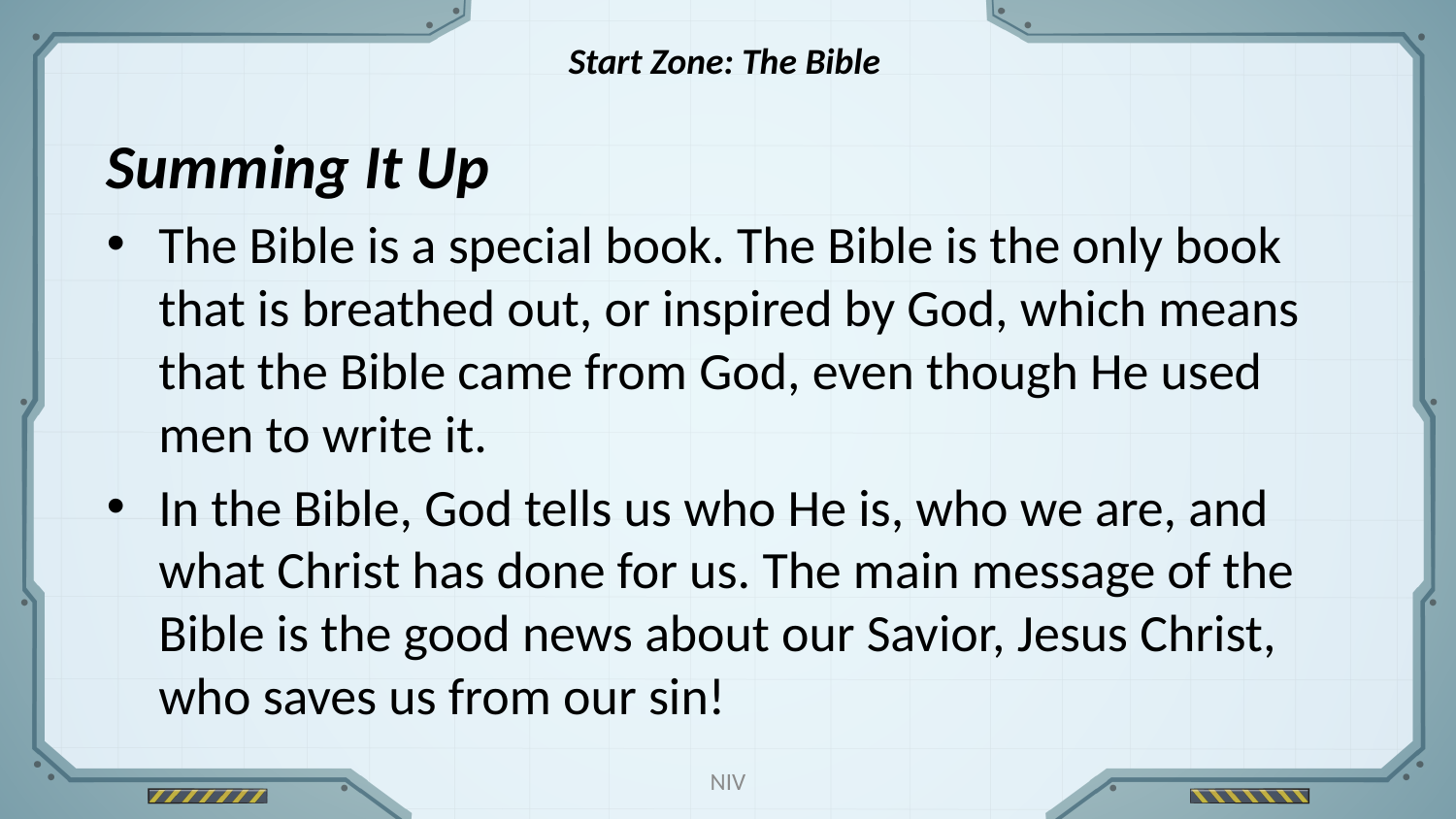

Start Zone: The Bible
Summing It Up
The Bible is a special book. The Bible is the only book that is breathed out, or inspired by God, which means that the Bible came from God, even though He used men to write it.
In the Bible, God tells us who He is, who we are, and what Christ has done for us. The main message of the Bible is the good news about our Savior, Jesus Christ, who saves us from our sin!
NIV